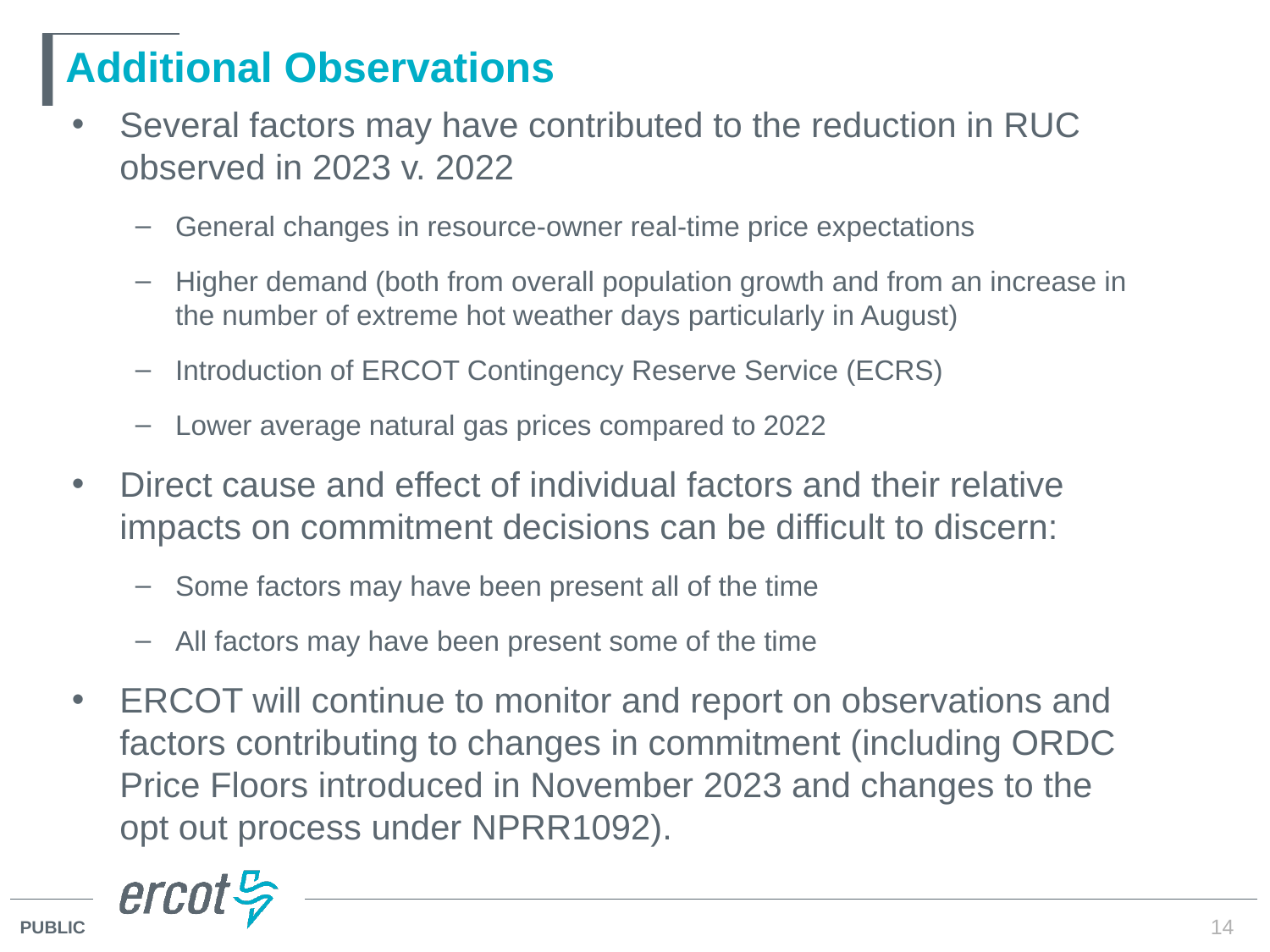

# Additional Observations
Several factors may have contributed to the reduction in RUC observed in 2023 v. 2022
General changes in resource-owner real-time price expectations
Higher demand (both from overall population growth and from an increase in the number of extreme hot weather days particularly in August)
Introduction of ERCOT Contingency Reserve Service (ECRS)
Lower average natural gas prices compared to 2022
Direct cause and effect of individual factors and their relative impacts on commitment decisions can be difficult to discern:
Some factors may have been present all of the time
All factors may have been present some of the time
ERCOT will continue to monitor and report on observations and factors contributing to changes in commitment (including ORDC Price Floors introduced in November 2023 and changes to the opt out process under NPRR1092).

14